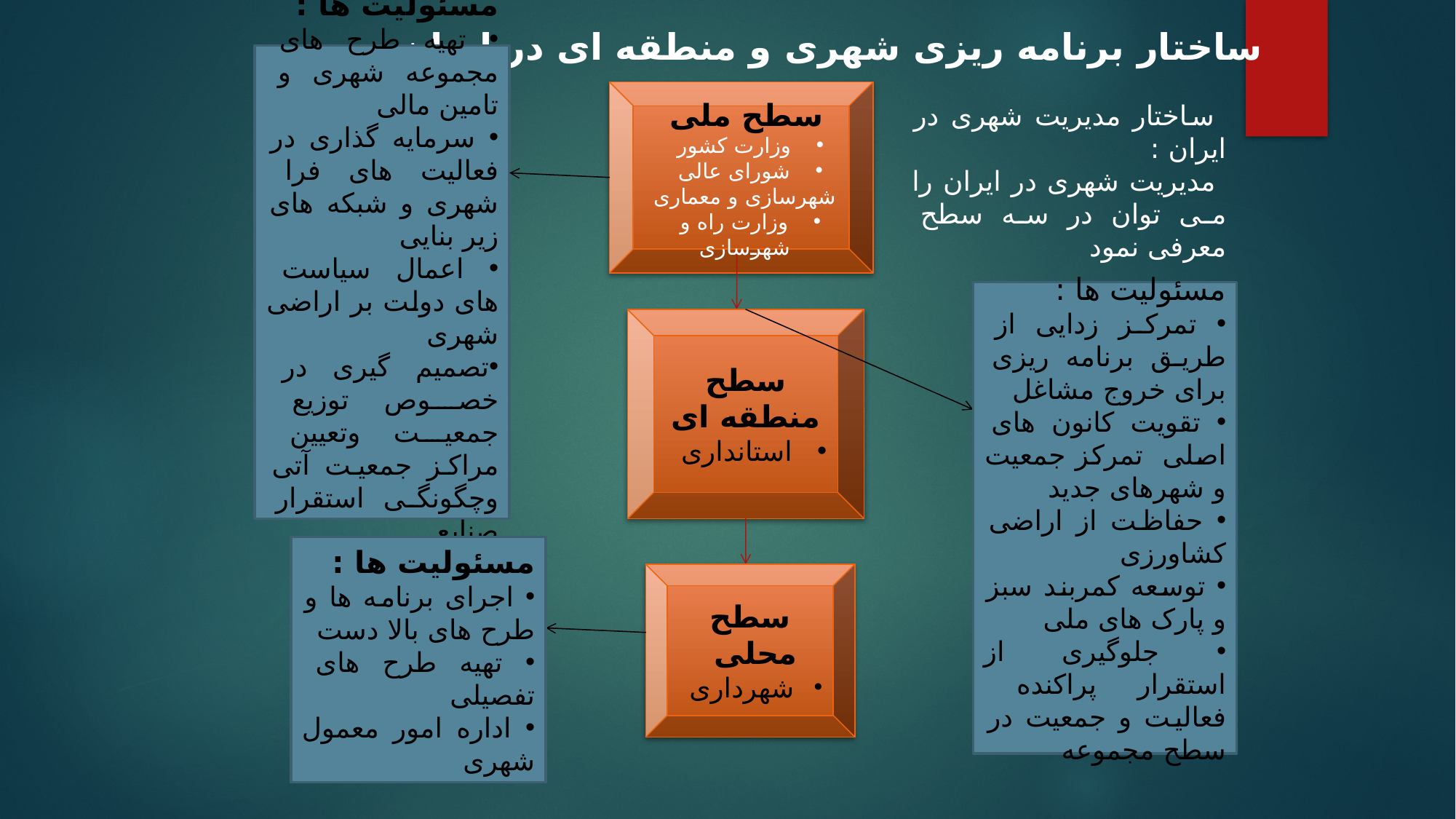

ساختار برنامه ریزی شهری و منطقه ای در ایران

مسئولیت ها :
 تهیه طرح های مجموعه شهری و تامین مالی
 سرمایه گذاری در فعالیت های فرا شهری و شبکه های زیر بنایی
 اعمال سیاست های دولت بر اراضی شهری
تصمیم گیری در خصوص توزیع جمعیت وتعیین مراکز جمعیت آتی وچگونگی استقرار صنایع

#
سطح ملی
 وزارت کشور
 شورای عالی شهرسازی و معماری
 وزارت راه و شهرسازی
 ساختار مدیریت شهری در ایران :
 مدیریت شهری در ایران را می توان در سه سطح معرفی نمود

مسئولیت ها :
 تمرکز زدایی از طریق برنامه ریزی برای خروج مشاغل
 تقویت کانون های اصلی  تمرکز جمعیت و شهرهای جدید
 حفاظت از اراضی کشاورزی
 توسعه کمربند سبز و پارک های ملی
 جلوگیری از استقرار پراکنده فعالیت و جمعیت در سطح مجموعه
سطح منطقه ای
 استانداری
مسئولیت ها :
 اجرای برنامه ها و طرح های بالا دست
 تهیه طرح های تفصیلی
 اداره امور معمول شهری
سطح محلی
 شهرداری